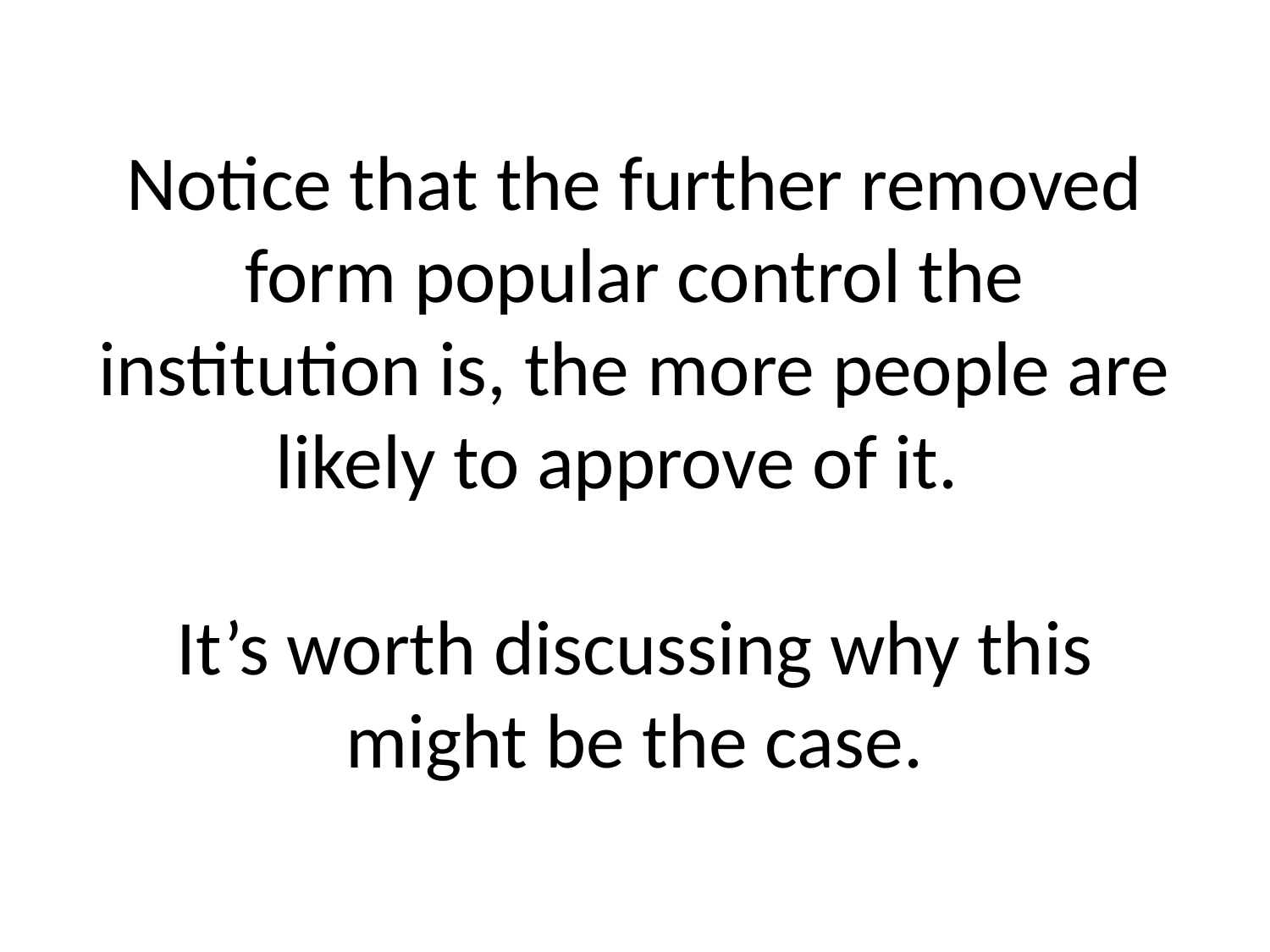

# Notice that the further removed form popular control the institution is, the more people are likely to approve of it. It’s worth discussing why this might be the case.